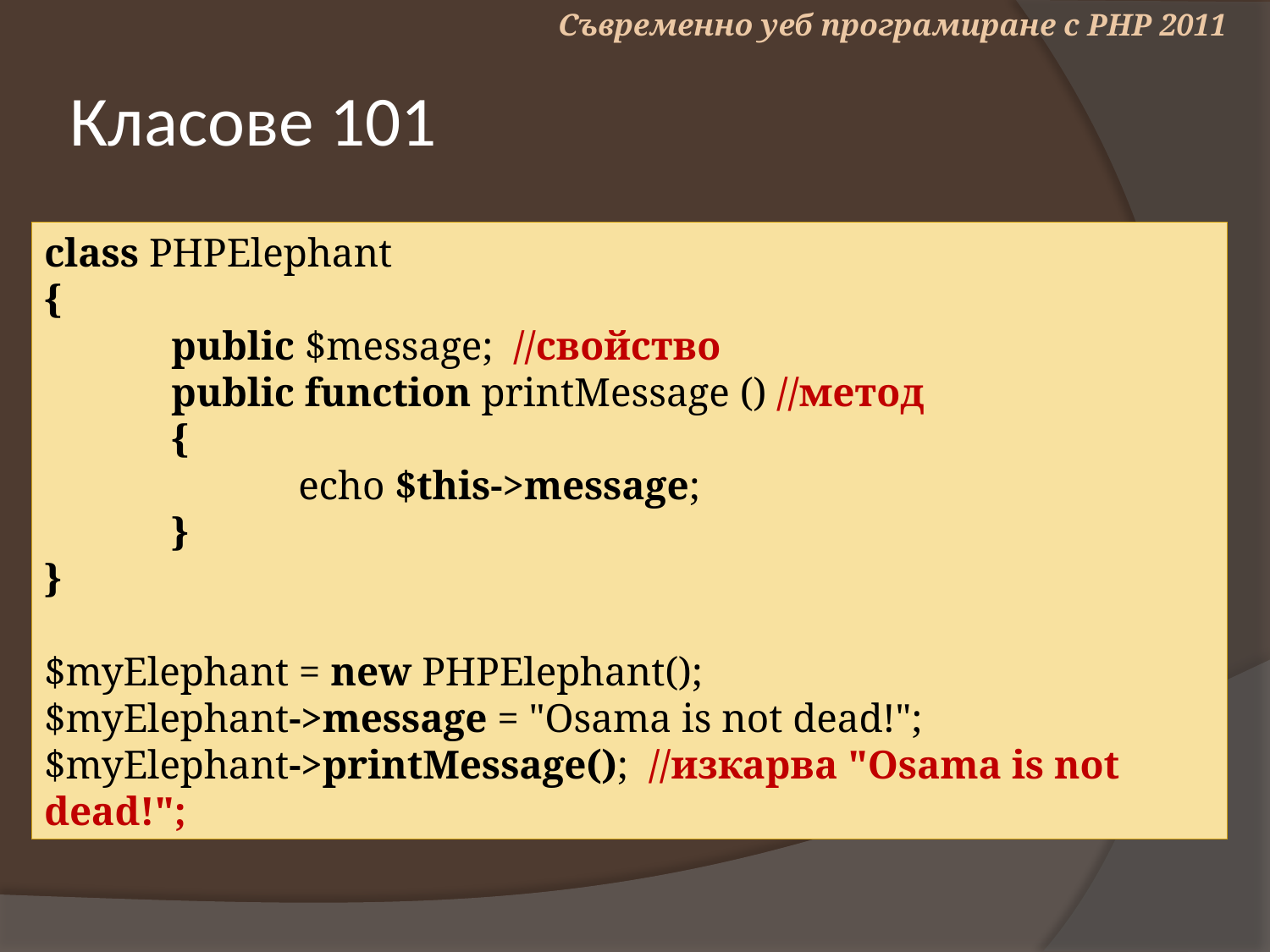

Съвременно уеб програмиране с PHP 2011
# Класове 101

class PHPElephant
{
	public $message;  //свойство
	public function printMessage () //метод
	{
		echo $this->message;
	}
}

$myElephant = new PHPElephant();
$myElephant->message = "Osama is not dead!";
$myElephant->printMessage();  //изкарва "Osama is not dead!";